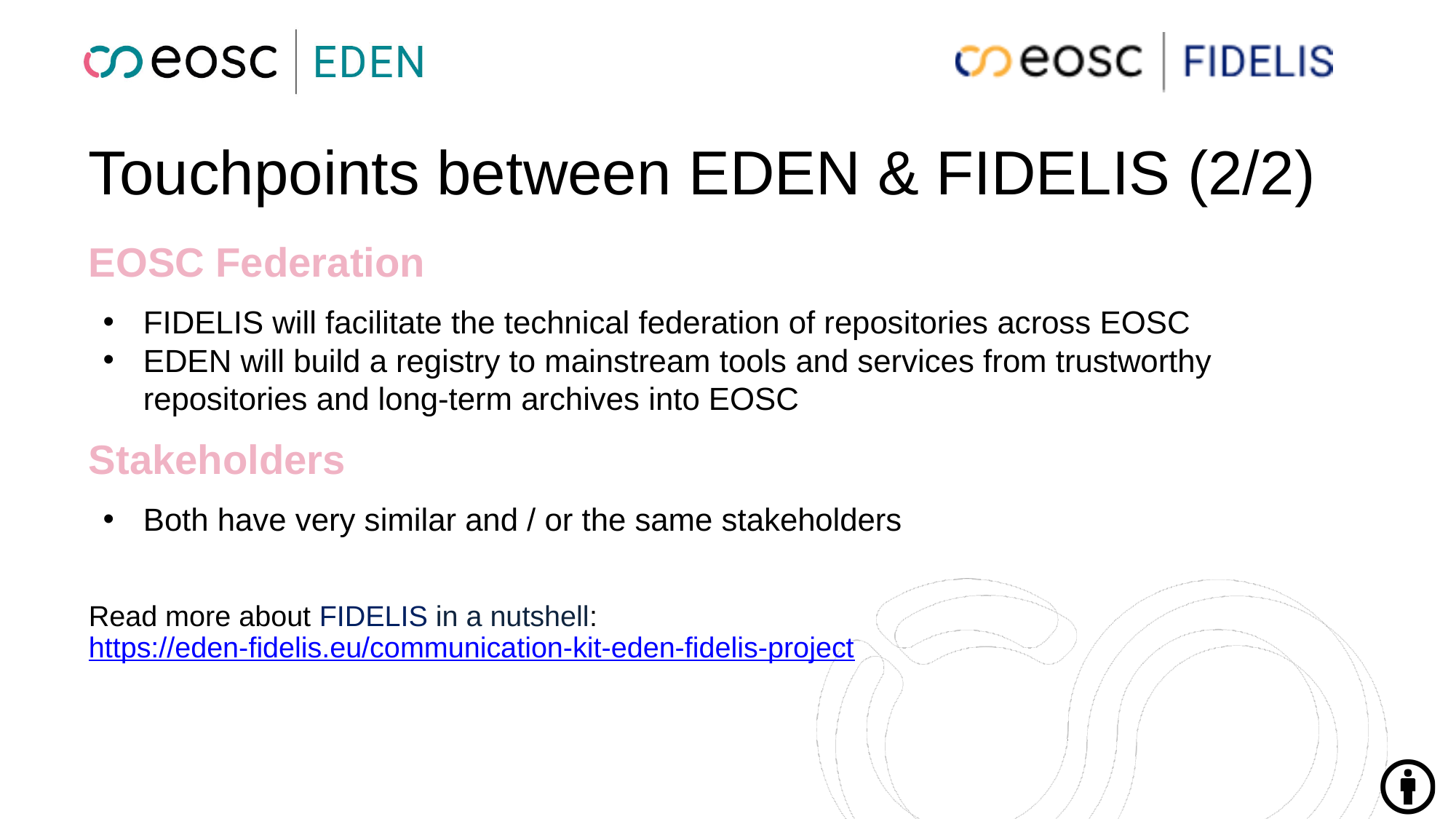

# Touchpoints between EDEN & FIDELIS (2/2)
EOSC Federation
FIDELIS will facilitate the technical federation of repositories across EOSC
EDEN will build a registry to mainstream tools and services from trustworthy repositories and long-term archives into EOSC
Stakeholders
Both have very similar and / or the same stakeholders

Read more about FIDELIS in a nutshell: https://eden-fidelis.eu/communication-kit-eden-fidelis-project